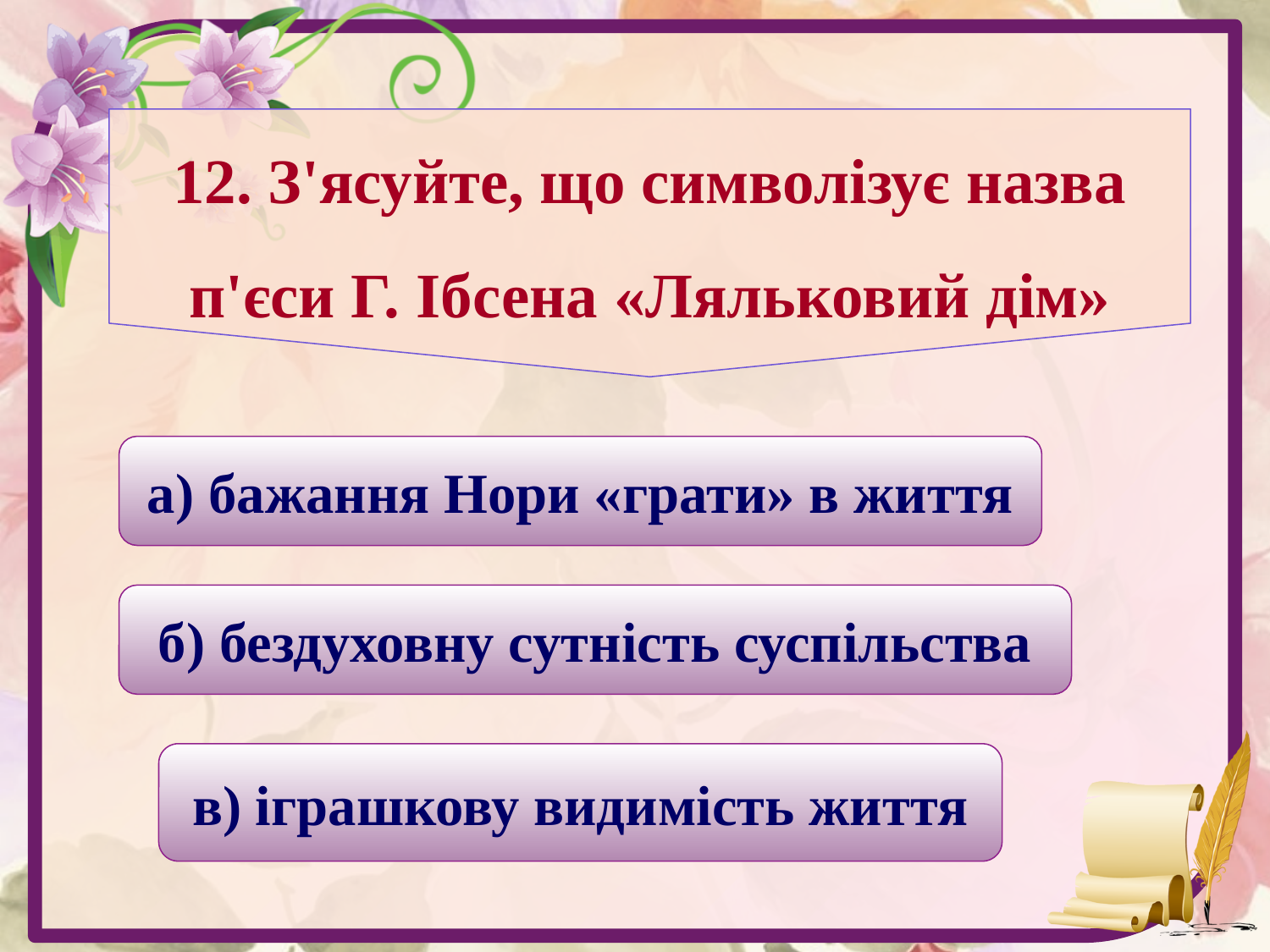

12. З'ясуйте, що символізує назва п'єси Г. Ібсена «Ляльковий дім»

а) бажання Нори «грати» в життя
б) бездуховну сутність суспільства
в) іграшкову видимість життя